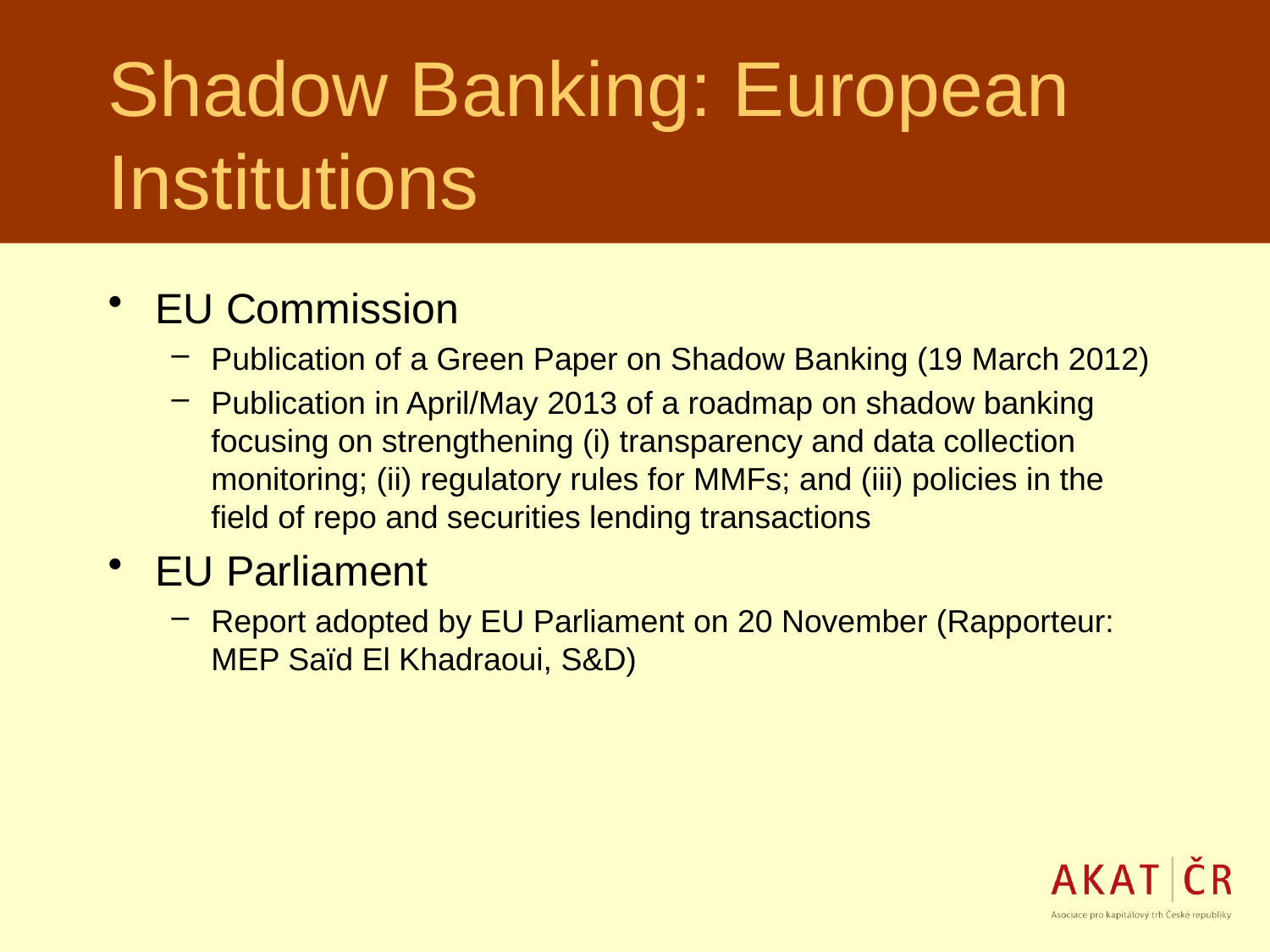

# Shadow Banking: European Institutions
EU Commission
Publication of a Green Paper on Shadow Banking (19 March 2012)
Publication in April/May 2013 of a roadmap on shadow banking focusing on strengthening (i) transparency and data collection monitoring; (ii) regulatory rules for MMFs; and (iii) policies in the field of repo and securities lending transactions
EU Parliament
Report adopted by EU Parliament on 20 November (Rapporteur: MEP Saïd El Khadraoui, S&D)